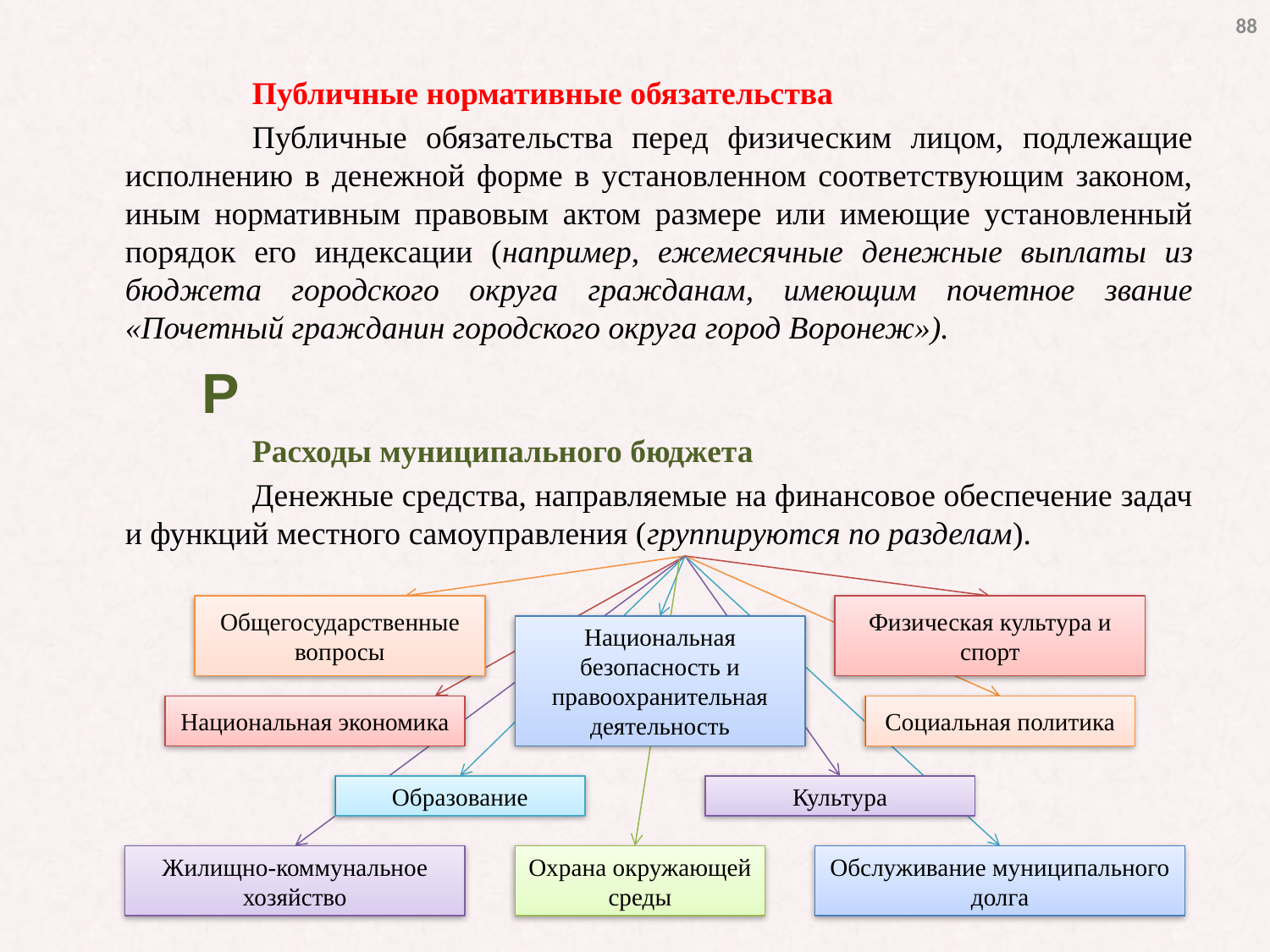

88
		Публичные нормативные обязательства
		Публичные обязательства перед физическим лицом, подлежащие исполнению в денежной форме в установленном соответствующим законом, иным нормативным правовым актом размере или имеющие установленный порядок его индексации (например, ежемесячные денежные выплаты из бюджета городского округа гражданам, имеющим почетное звание «Почетный гражданин городского округа город Воронеж»).
Р
		Расходы муниципального бюджета
		Денежные средства, направляемые на финансовое обеспечение задач и функций местного самоуправления (группируются по разделам).

Общегосударственные вопросы
Физическая культура и спорт
Национальная безопасность и правоохранительная деятельность
Национальная экономика
Социальная политика
Образование
Культура
Жилищно-коммунальное хозяйство
Охрана окружающей среды
Обслуживание муниципального долга